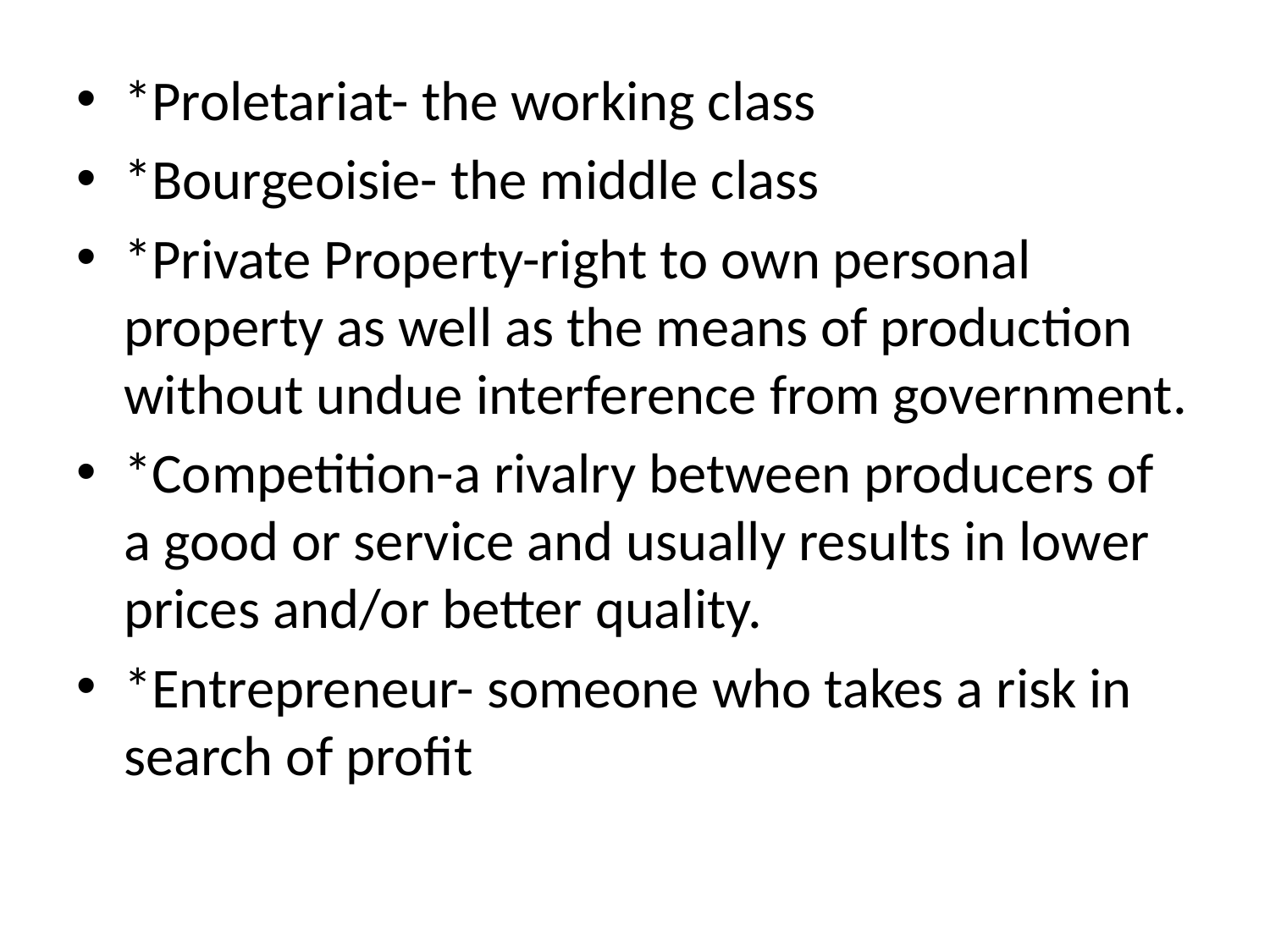

*Proletariat- the working class
*Bourgeoisie- the middle class
*Private Property-right to own personal property as well as the means of production without undue interference from government.
*Competition-a rivalry between producers of a good or service and usually results in lower prices and/or better quality.
*Entrepreneur- someone who takes a risk in search of profit